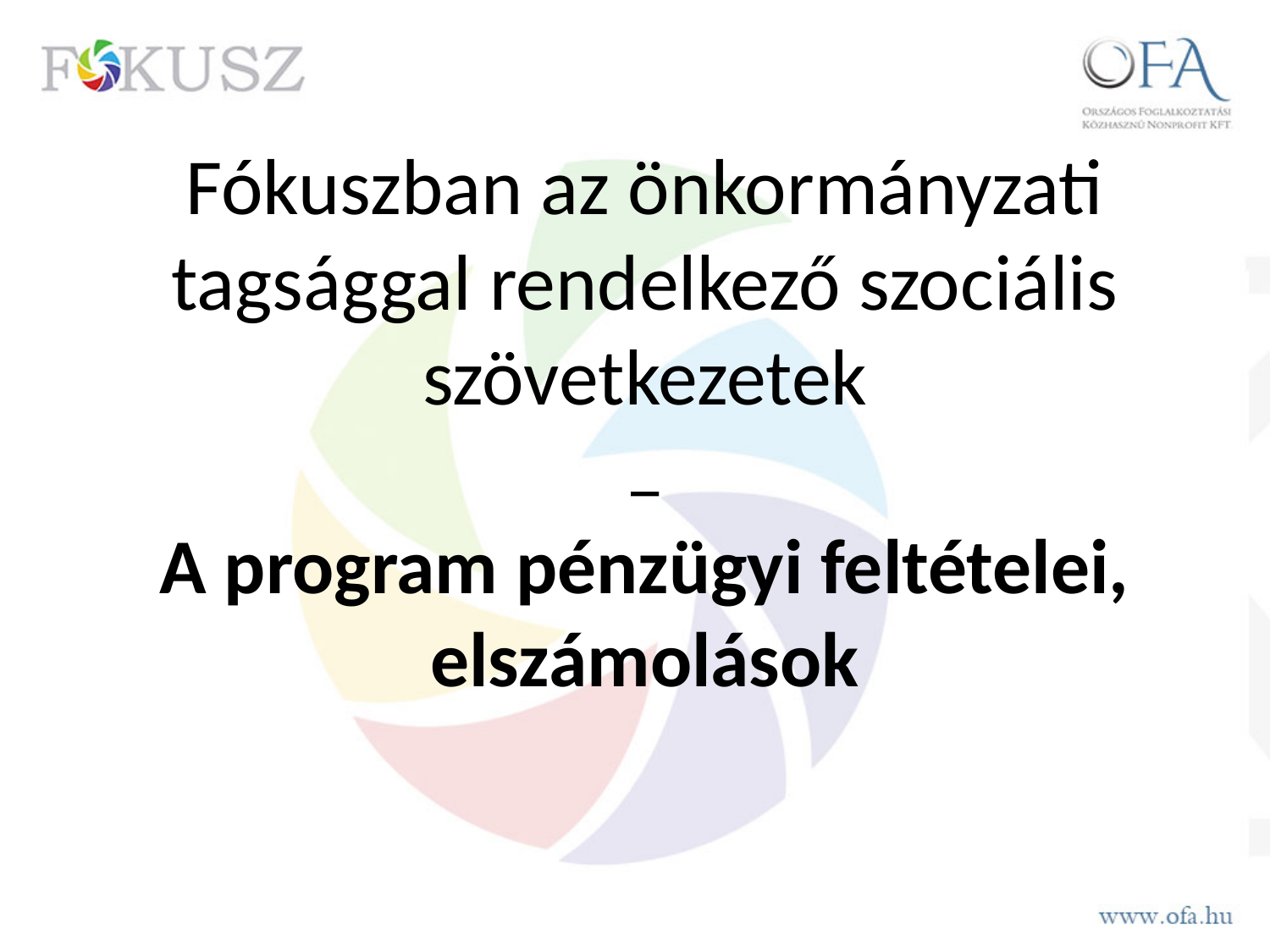

# Fókuszban az önkormányzati tagsággal rendelkező szociális szövetkezetek
_
A program pénzügyi feltételei, elszámolások